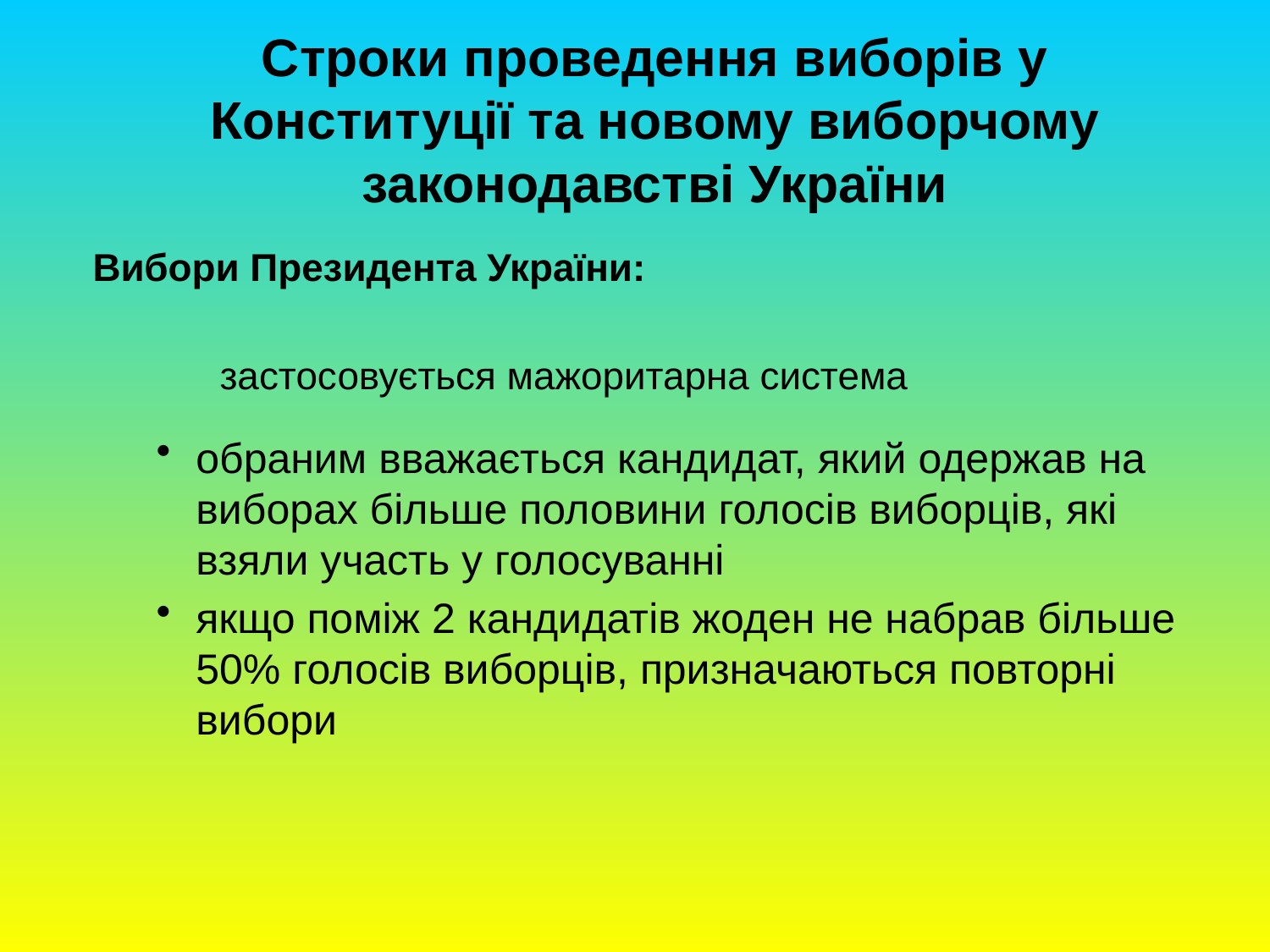

# Строки проведення виборів у Конституції та новому виборчому законодавстві України
Вибори Президента України:

	застосовується мажоритарна система

обраним вважається кандидат, який одержав на виборах більше половини голосів виборців, які взяли участь у голосуванні
якщо поміж 2 кандидатів жоден не набрав більше 50% голосів виборців, призначаються повторні вибори